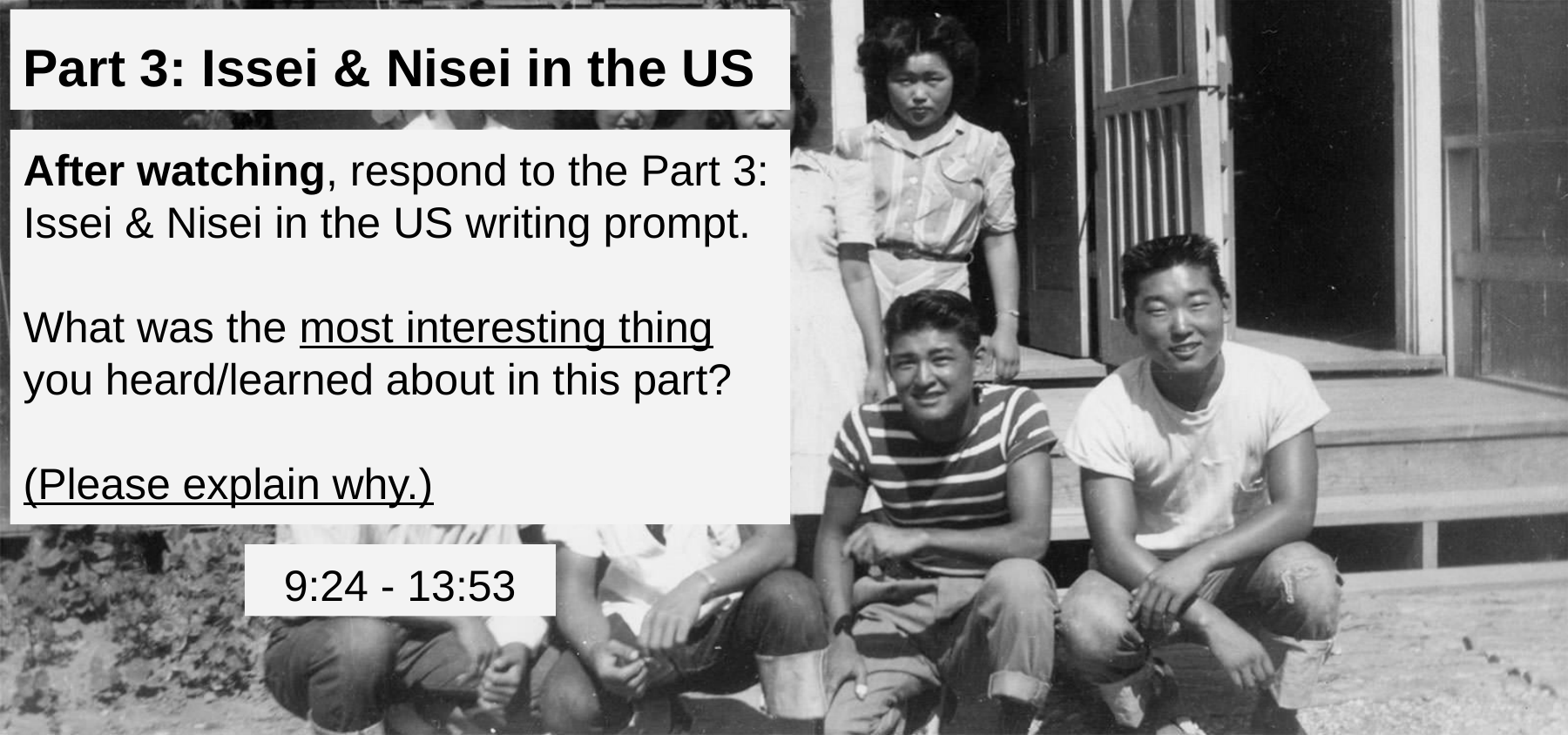

# Part 3: Issei & Nisei in the US
After watching, respond to the Part 3: Issei & Nisei in the US writing prompt.

What was the most interesting thing you heard/learned about in this part?

(Please explain why.)

9:24 - 13:53